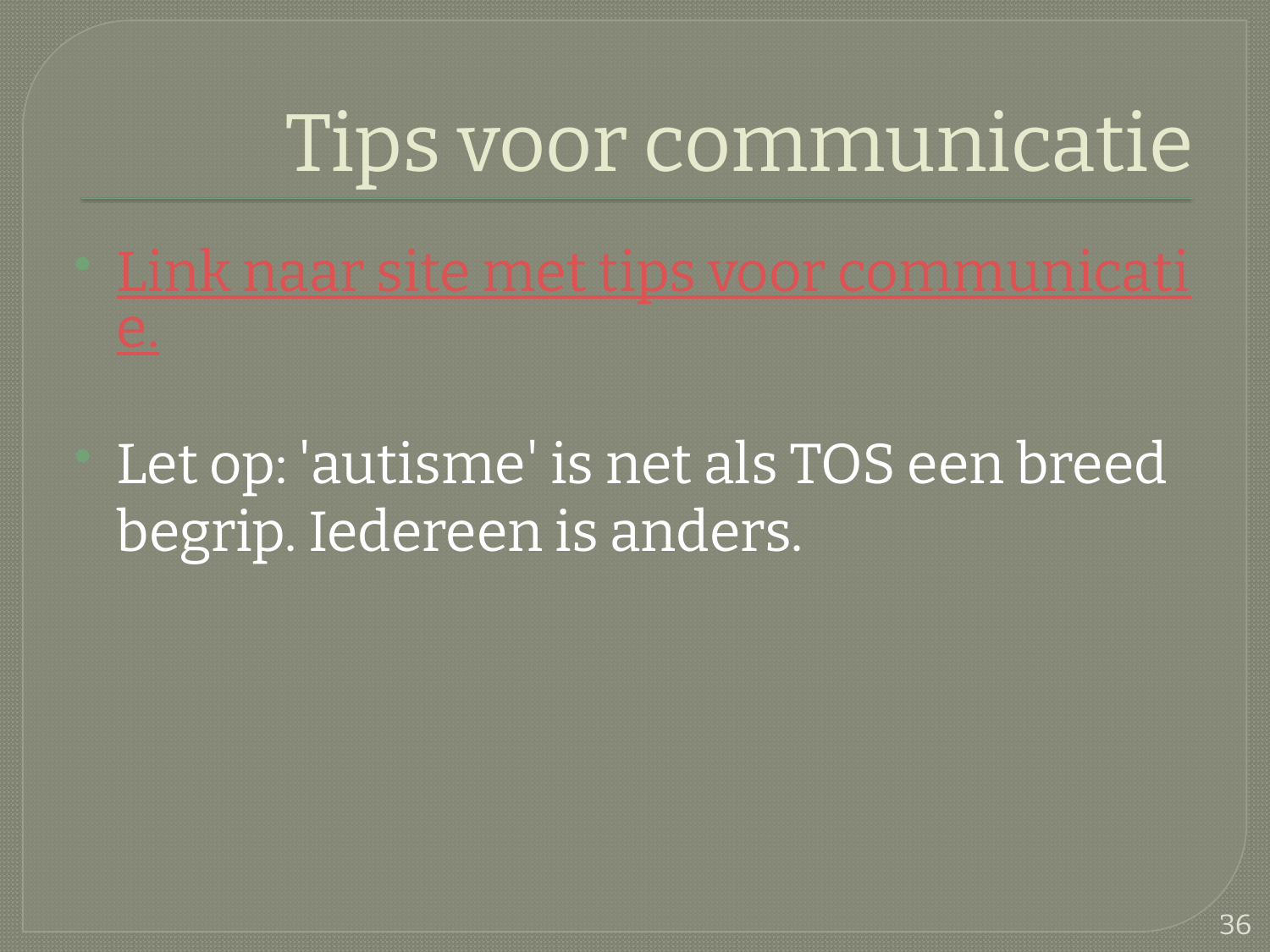

# Tips voor communicatie
Link naar site met tips voor communicatie.

Let op: 'autisme' is net als TOS een breed begrip. Iedereen is anders.
36